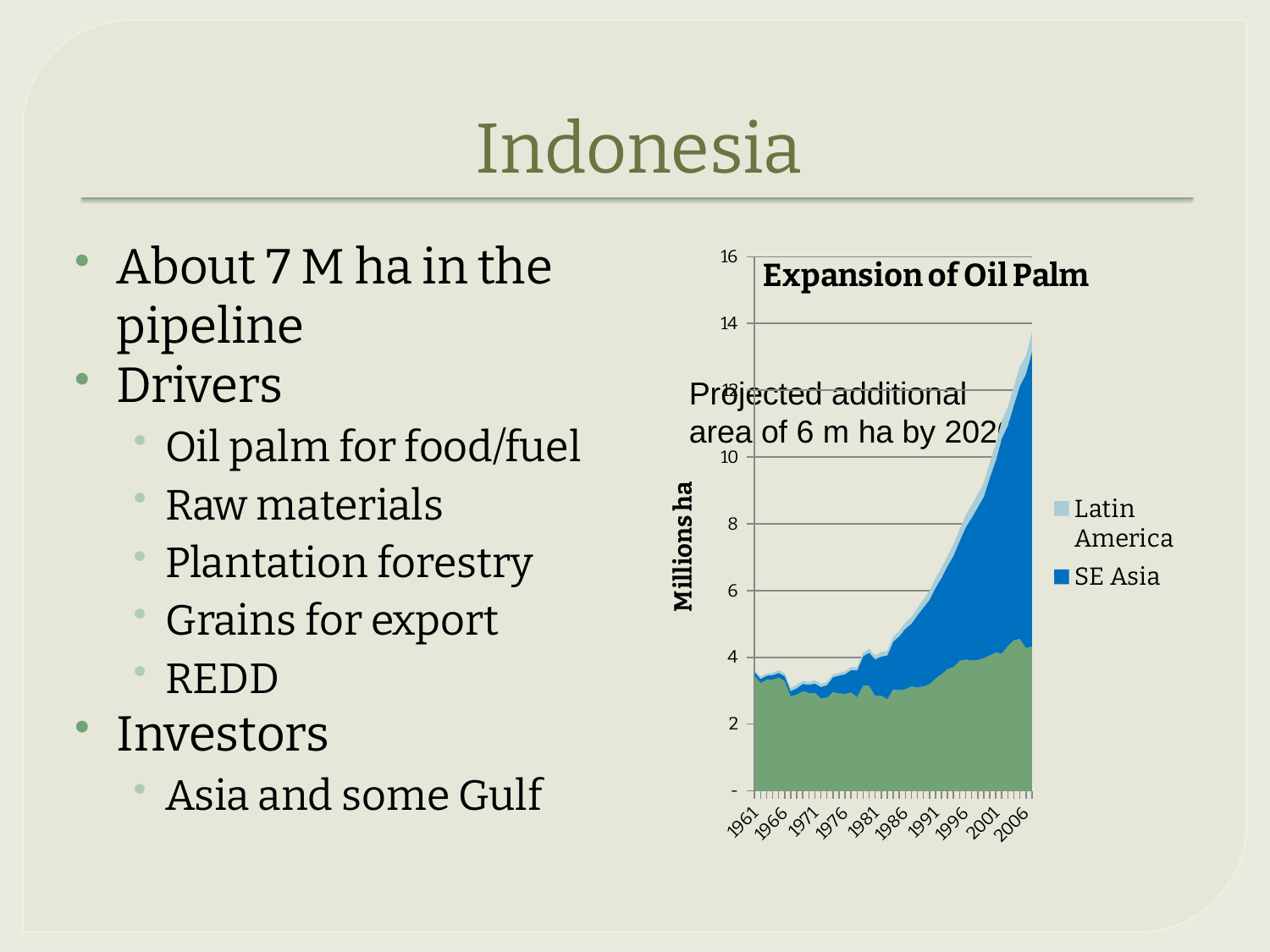

# Indonesia
About 7 M ha in the pipeline
Drivers
Oil palm for food/fuel
Raw materials
Plantation forestry
Grains for export
REDD
Investors
Asia and some Gulf

### Chart: Expansion of Oil Palm

| Category |  |  |  |
|---|---|---|---|
| 1961 | 3.44497 | 0.11440200000000002 | 0.06160999999999998 |
| 1962 | 3.23747 | 0.11727500000000021 | 0.06761200000000007 |
| 1963 | 3.3256999999999977 | 0.12517299999999987 | 0.06670200000000004 |
| 1964 | 3.3336999999999977 | 0.134 | 0.07307000000000002 |
| 1965 | 3.3946499999999915 | 0.1401 | 0.08258 |
| 1966 | 3.28635 | 0.15365 | 0.08361500000000029 |
| 1967 | 2.82717 | 0.16475000000000004 | 0.09002000000000022 |
| 1968 | 2.8862499999999924 | 0.19035000000000002 | 0.10861899999999998 |
| 1969 | 2.9896499999999944 | 0.2169500000000004 | 0.0890220000000001 |
| 1970 | 2.9318999999999944 | 0.25195 | 0.07906700000000018 |
| 1971 | 2.9330499999999944 | 0.2813500000000003 | 0.097139 |
| 1972 | 2.7764099999999967 | 0.3387500000000004 | 0.09405200000000012 |
| 1973 | 2.7866579999999987 | 0.38400000000000084 | 0.08922800000000022 |
| 1974 | 2.964202 | 0.44550000000000006 | 0.08525800000000004 |
| 1975 | 2.9184369999999977 | 0.5348659999999995 | 0.07535100000000003 |
| 1976 | 2.9031330000000057 | 0.5934490000000001 | 0.086013 |
| 1977 | 2.9486569999999968 | 0.6712460000000016 | 0.09045200000000002 |
| 1978 | 2.8123619999999967 | 0.7942029999999985 | 0.09925200000000005 |
| 1979 | 3.150373 | 0.8839150000000001 | 0.1065140000000001 |
| 1980 | 3.145234 | 0.9987239999999995 | 0.1185350000000002 |
| 1981 | 2.841171 | 1.099747 | 0.11778200000000012 |
| 1982 | 2.8561759999999934 | 1.168071 | 0.138384 |
| 1983 | 2.746172 | 1.313151 | 0.13661 |
| 1984 | 3.043621 | 1.431030999999997 | 0.1526420000000004 |
| 1985 | 3.0152079999999977 | 1.6206880000000001 | 0.1542070000000005 |
| 1986 | 3.0463529999999968 | 1.8116599999999998 | 0.19072200000000003 |
| 1987 | 3.129142 | 1.878905 | 0.19737700000000002 |
| 1988 | 3.100078 | 2.1616789999999977 | 0.21608 |
| 1989 | 3.129323 | 2.364976 | 0.23949900000000057 |
| 1990 | 3.1920019999999987 | 2.528087 | 0.26810300000000004 |
| 1991 | 3.36483 | 2.7157469999999977 | 0.2911620000000003 |
| 1992 | 3.4933449999999997 | 2.887368 | 0.3030380000000003 |
| 1993 | 3.648773 | 3.0898079999999997 | 0.2992490000000001 |
| 1994 | 3.7060059999999977 | 3.3422399999999977 | 0.34062500000000007 |
| 1995 | 3.8992909999999967 | 3.5866439999999944 | 0.35163 |
| 1996 | 3.9314499999999892 | 3.9590299999999967 | 0.3718050000000007 |
| 1997 | 3.9127499999999924 | 4.267023 | 0.384238 |
| 1998 | 3.9213999999999998 | 4.575607 | 0.39441200000000126 |
| 1999 | 3.974032 | 4.83652 | 0.4074330000000001 |
| 2000 | 4.062374999999986 | 5.3134799999999975 | 0.45104900000000003 |
| 2001 | 4.143014999999984 | 5.75912 | 0.49290200000000084 |
| 2002 | 4.113392 | 6.44404 | 0.5274339999999981 |
| 2003 | 4.342729 | 6.6048639999999965 | 0.546731 |
| 2004 | 4.514211999999988 | 7.046164 | 0.5517790000000017 |
| 2005 | 4.550761 | 7.583193 | 0.5824119999999979 |
| 2006 | 4.2771539999999995 | 8.211315999999998 | 0.55059 |
| 2007 | 4.3288999999999955 | 8.837609 | 0.5604 |
Projected additional
area of 6 m ha by 2020